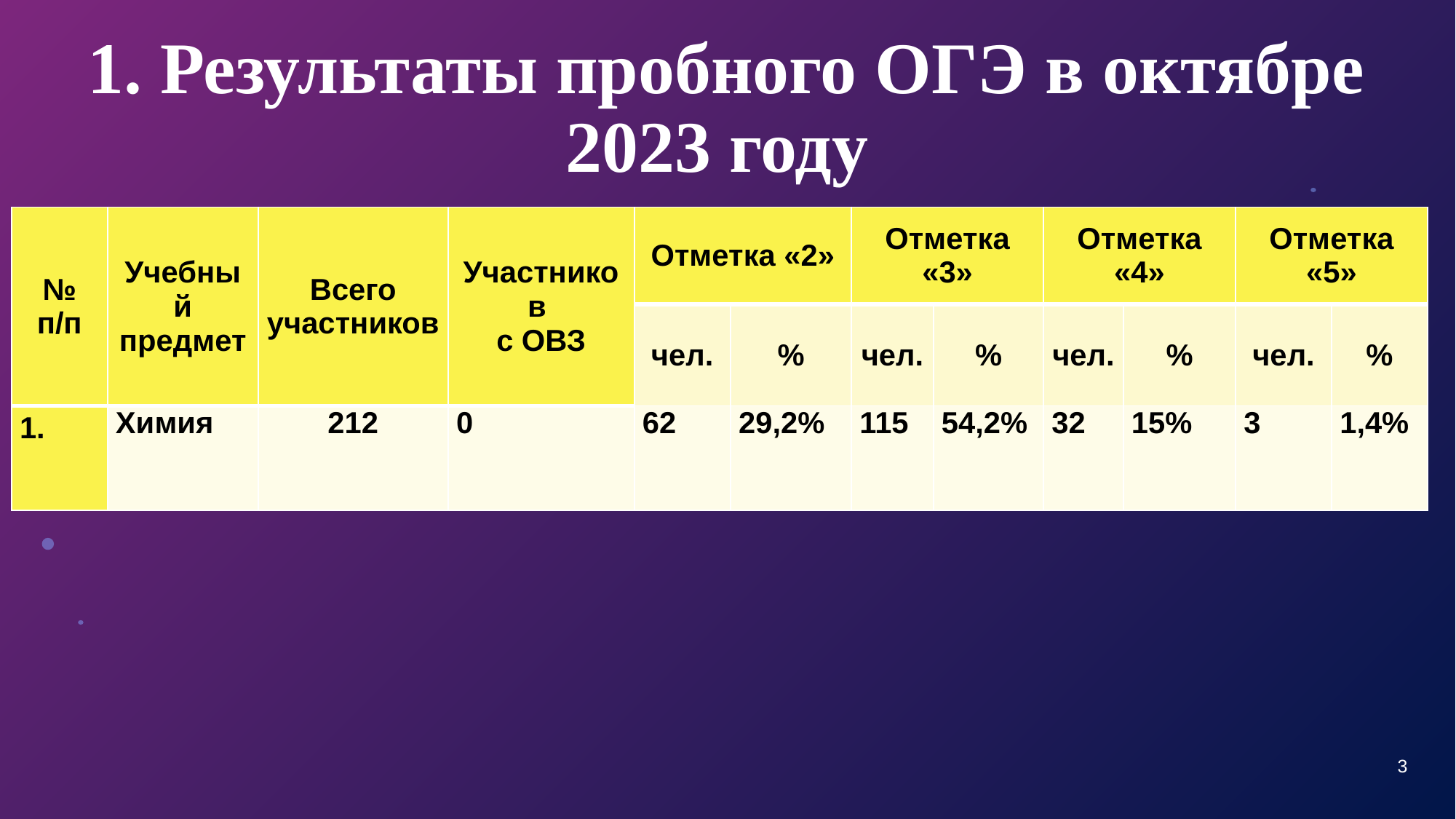

# 1. Результаты пробного ОГЭ в октябре 2023 году
| № п/п | Учебный предмет | Всего участников | Участников с ОВЗ | Отметка «2» |  | Отметка «3» |  | Отметка «4» |  | Отметка «5» |  |
| --- | --- | --- | --- | --- | --- | --- | --- | --- | --- | --- | --- |
|  |  |  |  | чел. | % | чел. | % | чел. | % | чел. | % |
|  | Химия | 212 | 0 | 62 | 29,2% | 115 | 54,2% | 32 | 15% | 3 | 1,4% |

3